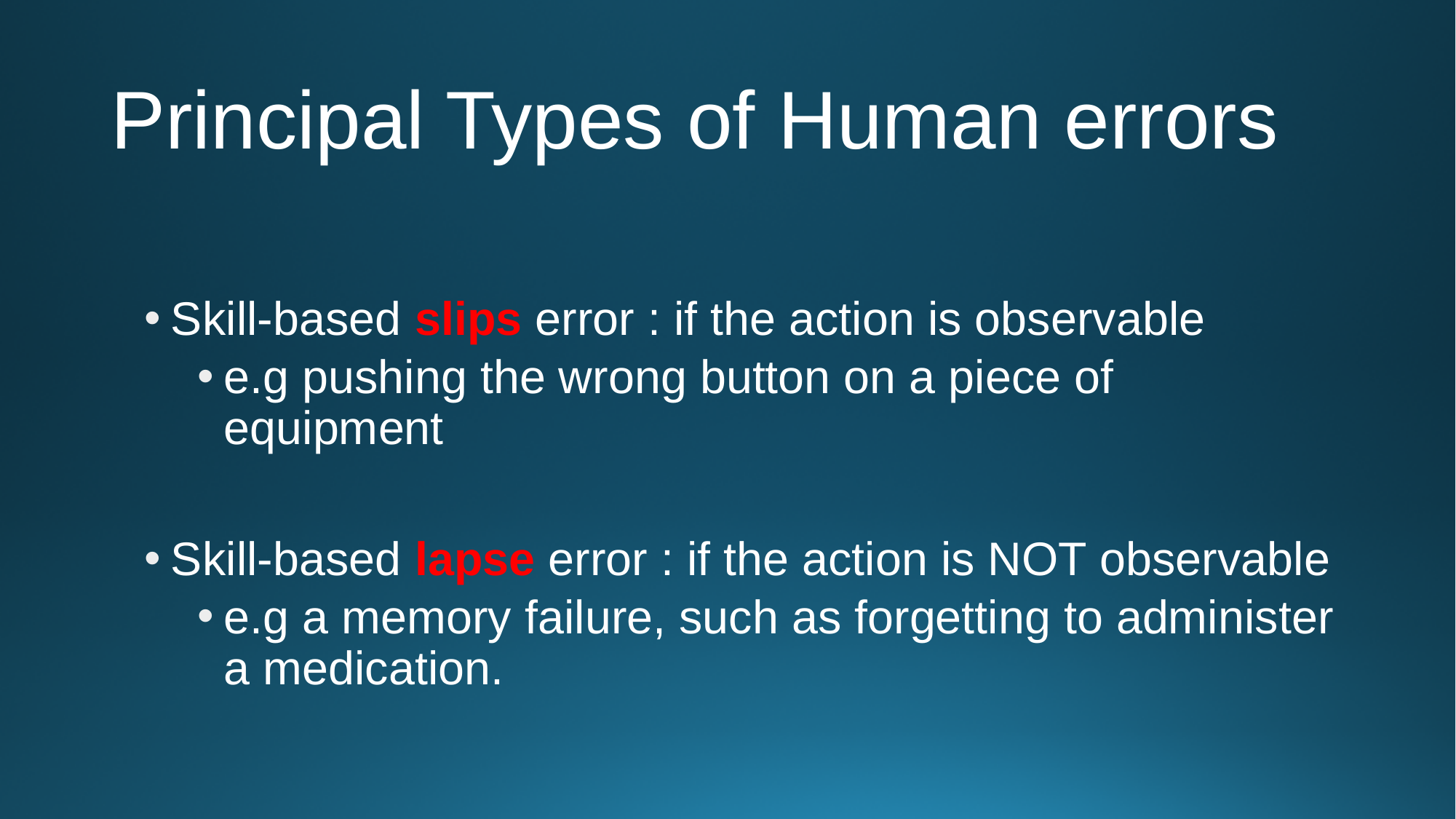

# Principal Types of Human errors

Skill-based slips error : if the action is observable
e.g pushing the wrong button on a piece of equipment

Skill-based lapse error : if the action is NOT observable
e.g a memory failure, such as forgetting to administer a medication.